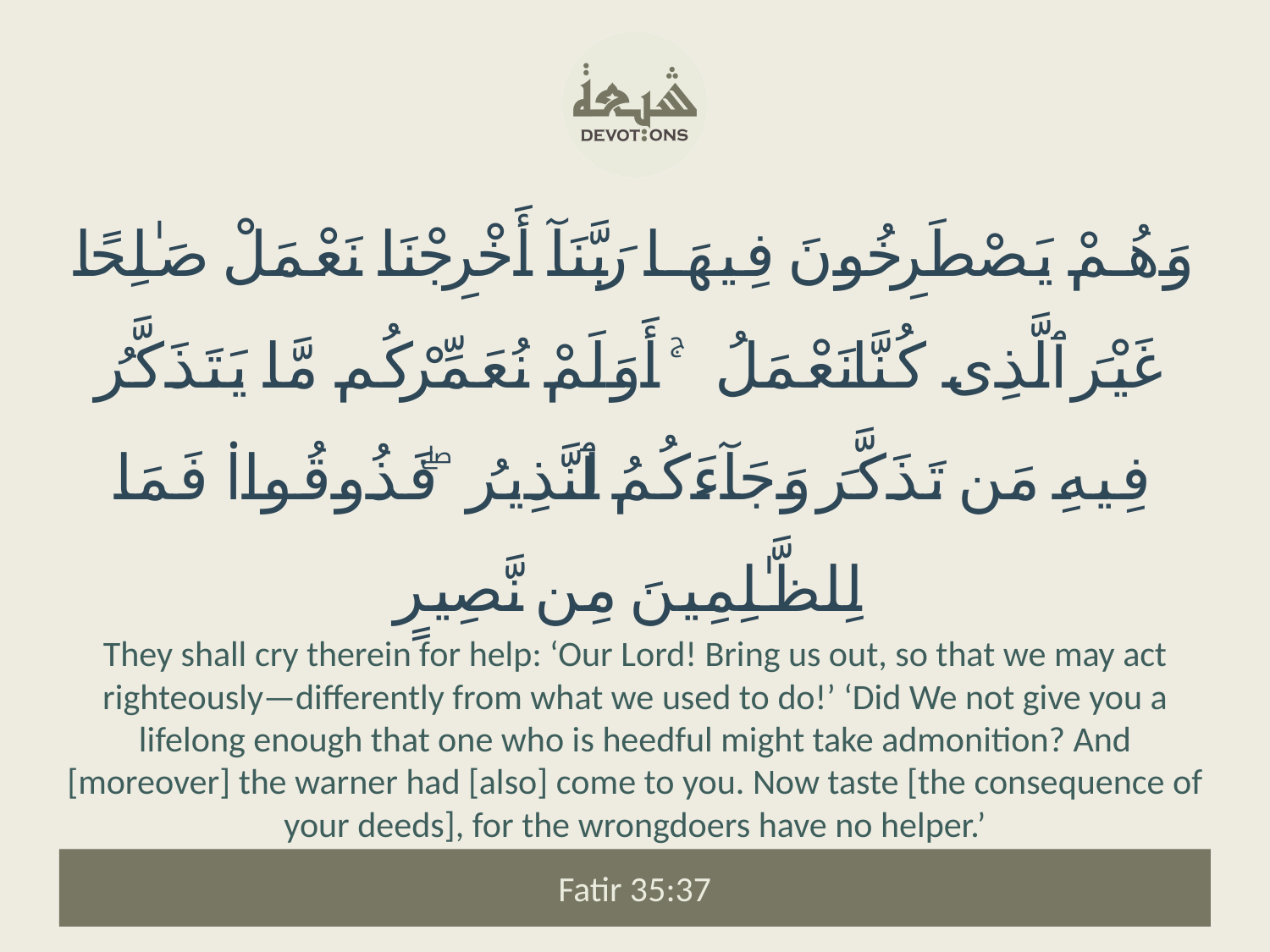

وَهُمْ يَصْطَرِخُونَ فِيهَا رَبَّنَآ أَخْرِجْنَا نَعْمَلْ صَـٰلِحًا غَيْرَ ٱلَّذِى كُنَّا نَعْمَلُ ۚ أَوَلَمْ نُعَمِّرْكُم مَّا يَتَذَكَّرُ فِيهِ مَن تَذَكَّرَ وَجَآءَكُمُ ٱلنَّذِيرُ ۖ فَذُوقُوا۟ فَمَا لِلظَّـٰلِمِينَ مِن نَّصِيرٍ
They shall cry therein for help: ‘Our Lord! Bring us out, so that we may act righteously—differently from what we used to do!’ ‘Did We not give you a lifelong enough that one who is heedful might take admonition? And [moreover] the warner had [also] come to you. Now taste [the consequence of your deeds], for the wrongdoers have no helper.’
Fatir 35:37